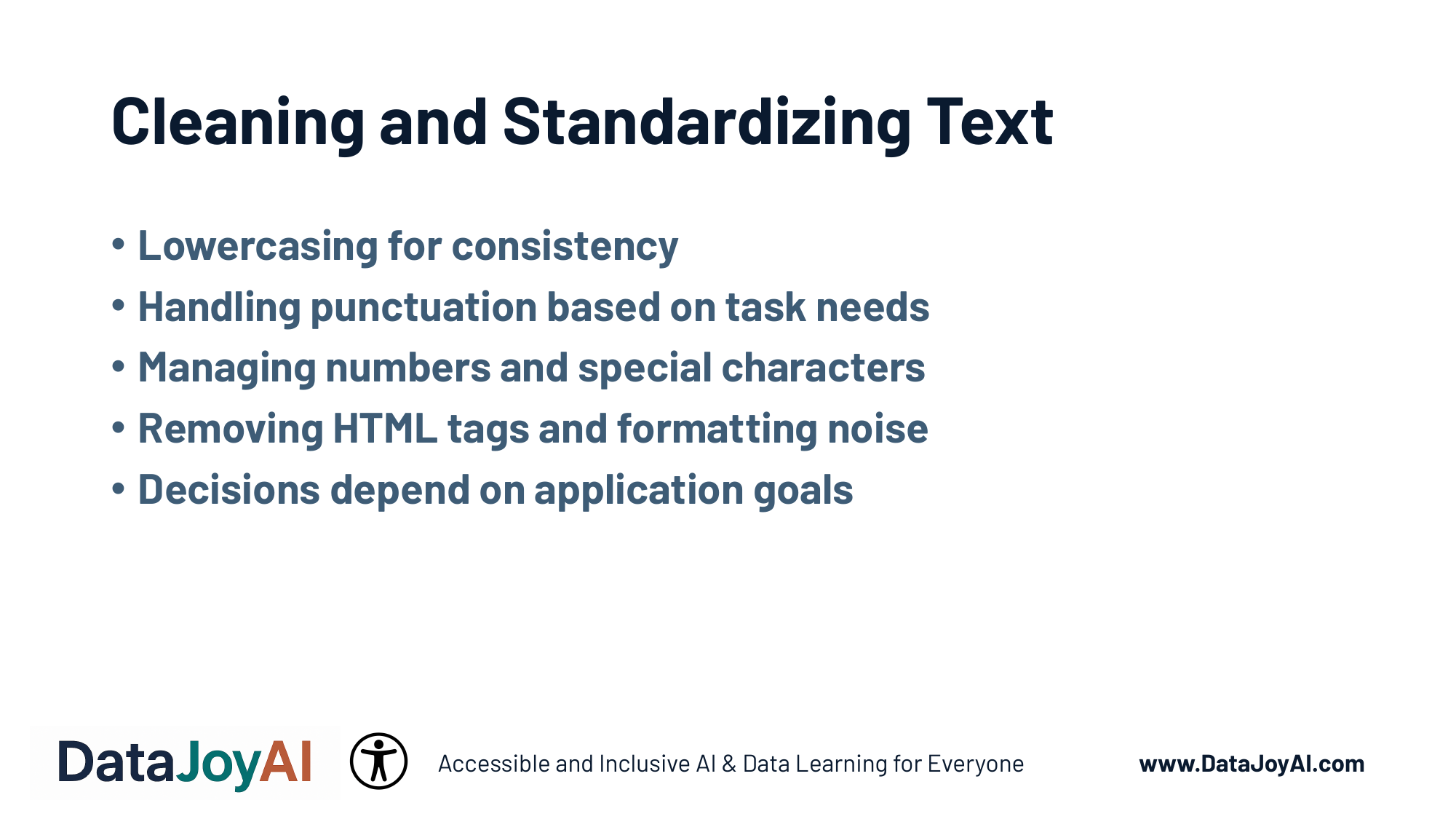

# Cleaning and Standardizing Text
Lowercasing for consistency
Handling punctuation based on task needs
Managing numbers and special characters
Removing HTML tags and formatting noise
Decisions depend on application goals